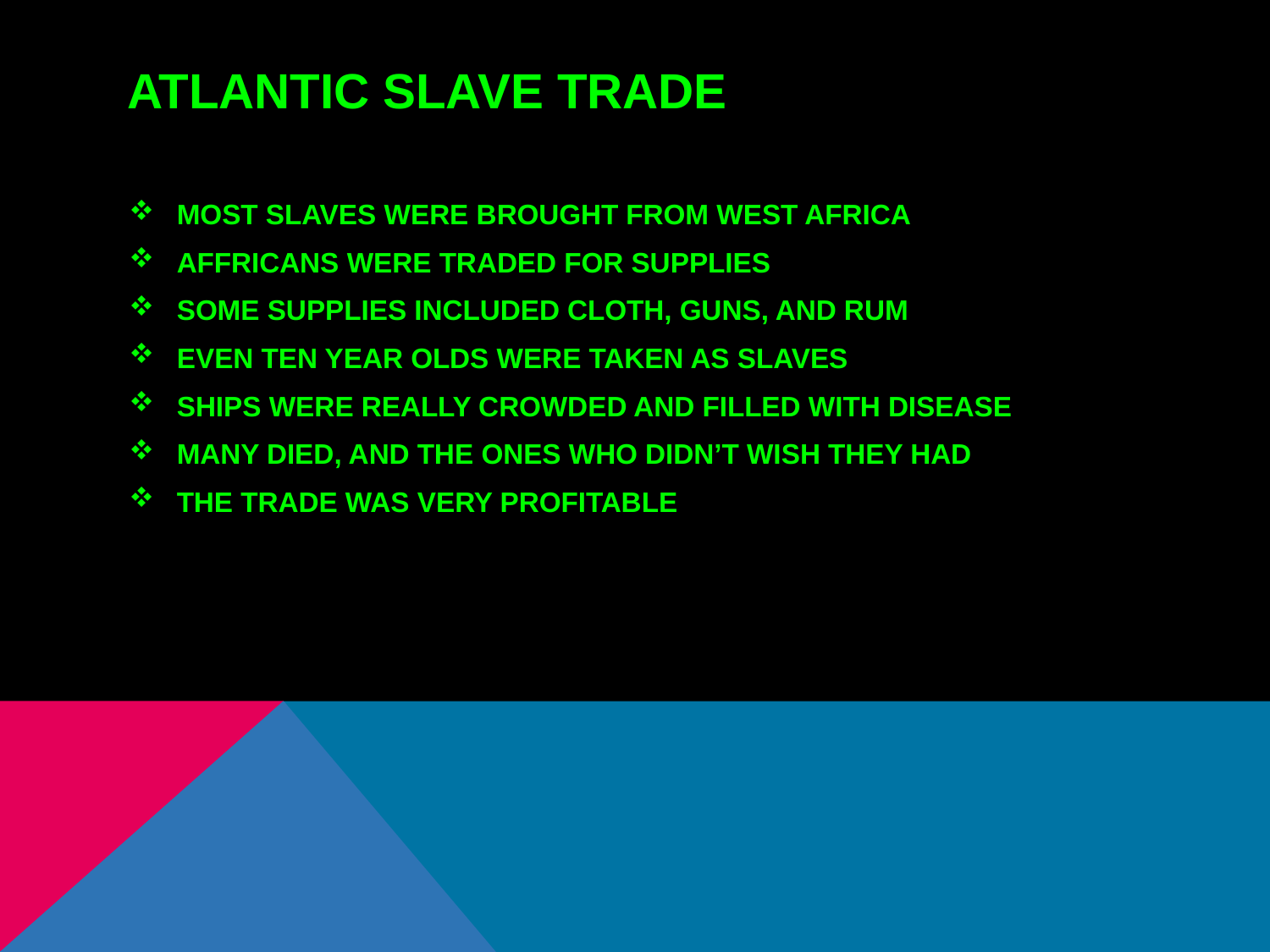

# ATLANTIC SLAVE TRADE
MOST SLAVES WERE BROUGHT FROM WEST AFRICA
AFFRICANS WERE TRADED FOR SUPPLIES
SOME SUPPLIES INCLUDED CLOTH, GUNS, AND RUM
EVEN TEN YEAR OLDS WERE TAKEN AS SLAVES
SHIPS WERE REALLY CROWDED AND FILLED WITH DISEASE
MANY DIED, AND THE ONES WHO DIDN’T WISH THEY HAD
THE TRADE WAS VERY PROFITABLE